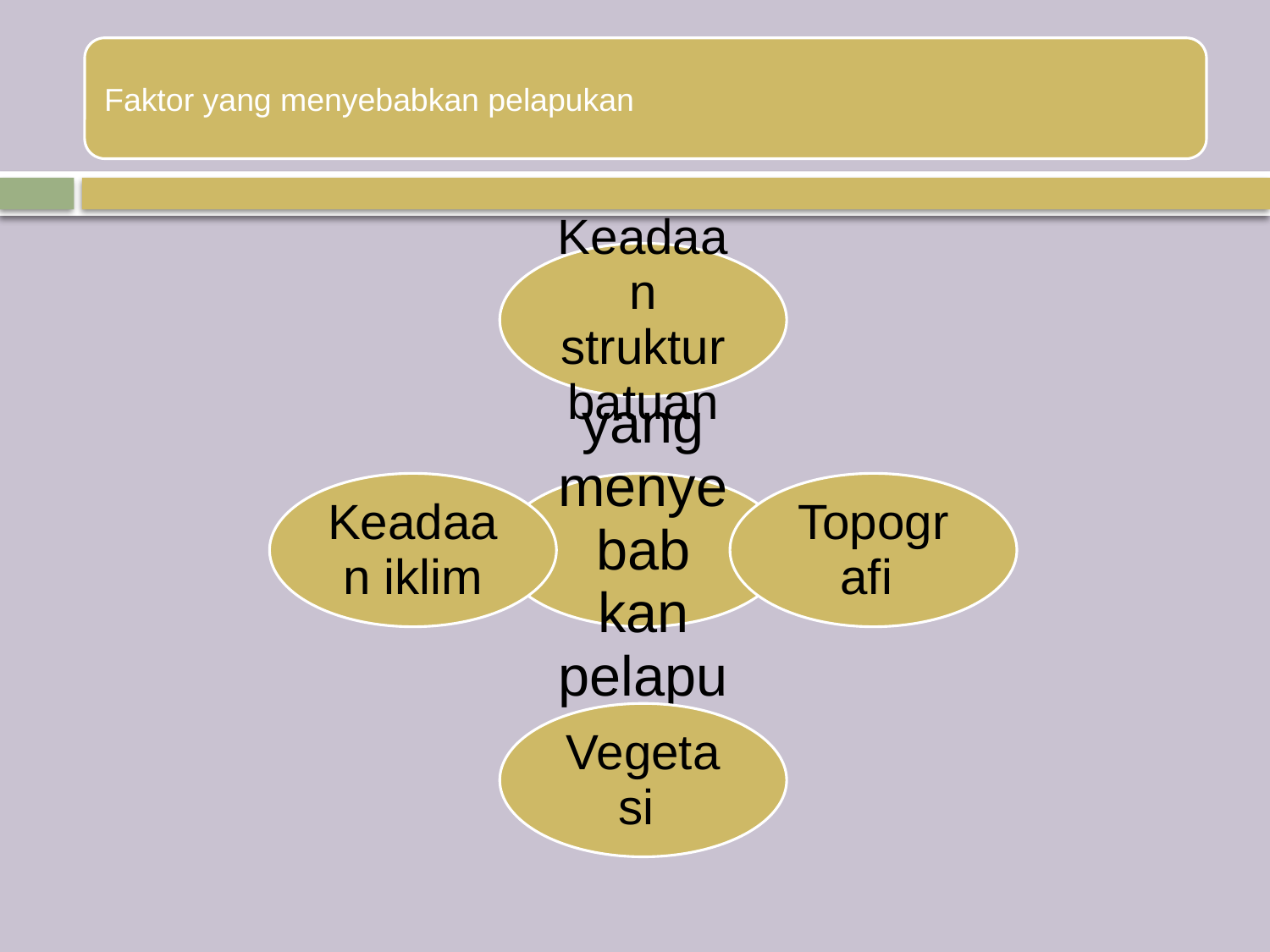

Faktor yang menyebabkan pelapukan
Faktor yang menyebab kan pelapukan
Topografi
Vegetasi
Keadaan iklim